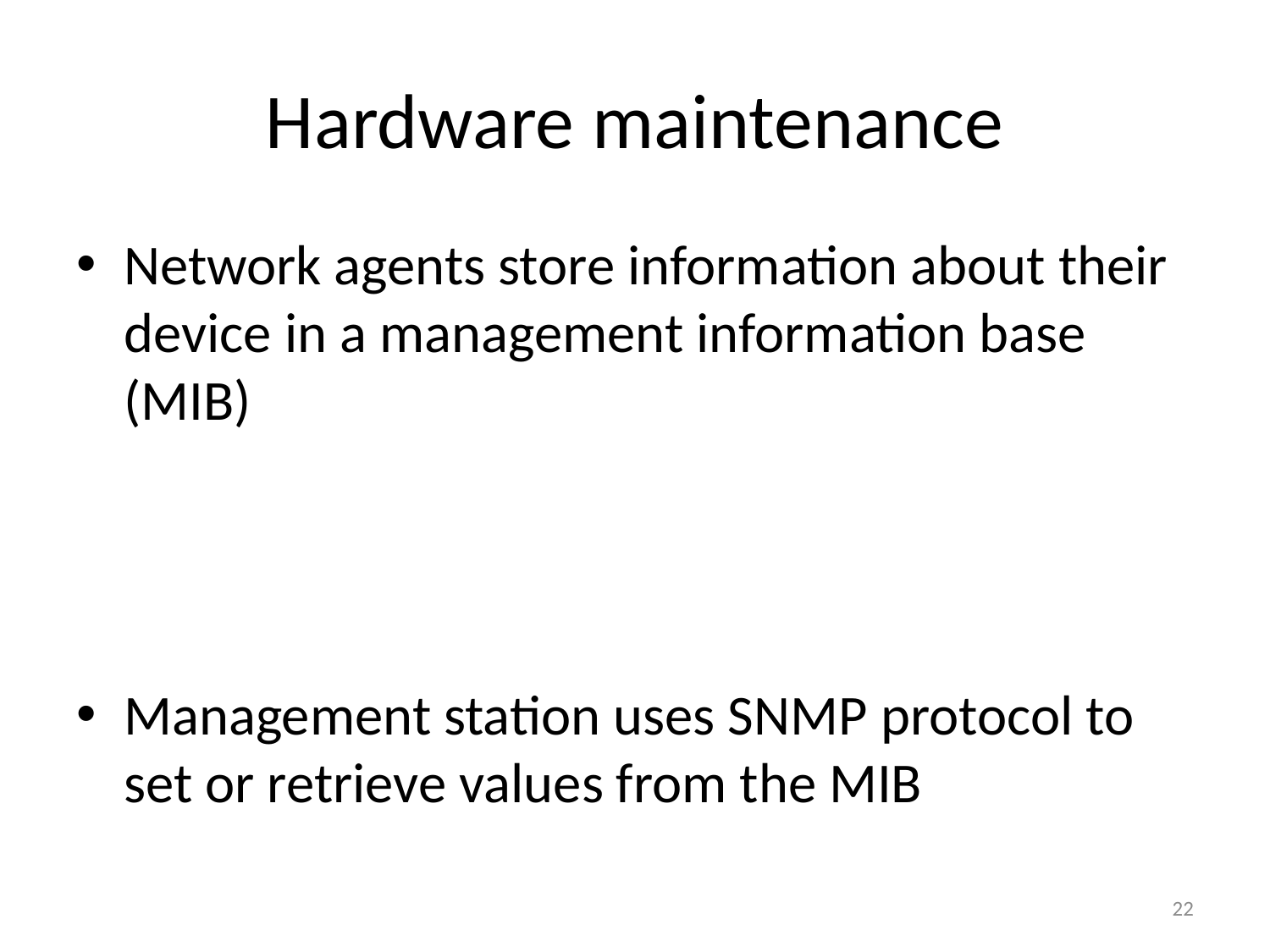

# Hardware maintenance
Network agents store information about their device in a management information base (MIB)

Management station uses SNMP protocol to set or retrieve values from the MIB

22